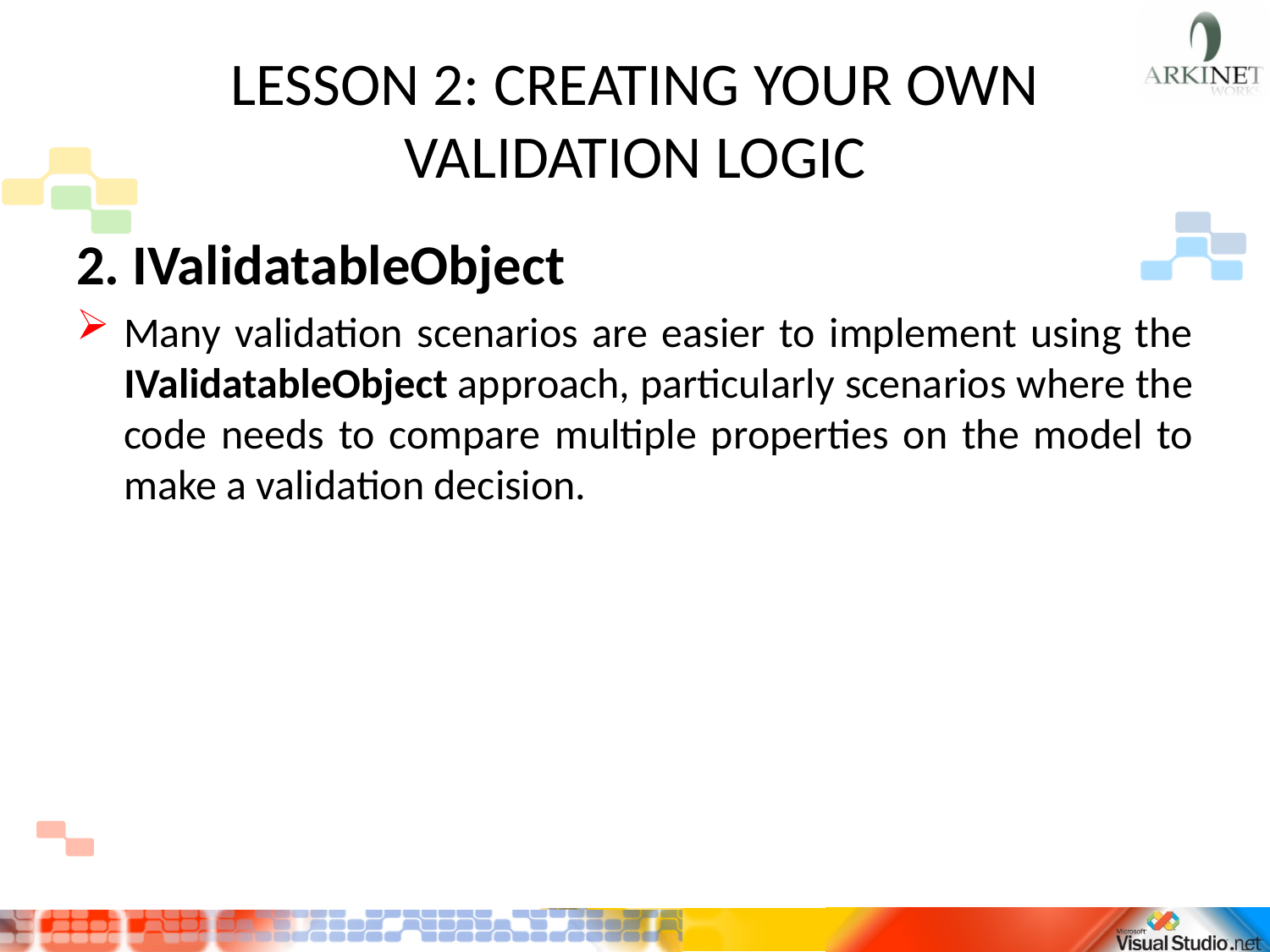

# LESSON 2: CREATING YOUR OWN VALIDATION LOGIC
2. IValidatableObject
Many validation scenarios are easier to implement using the IValidatableObject approach, particularly scenarios where the code needs to compare multiple properties on the model to make a validation decision.